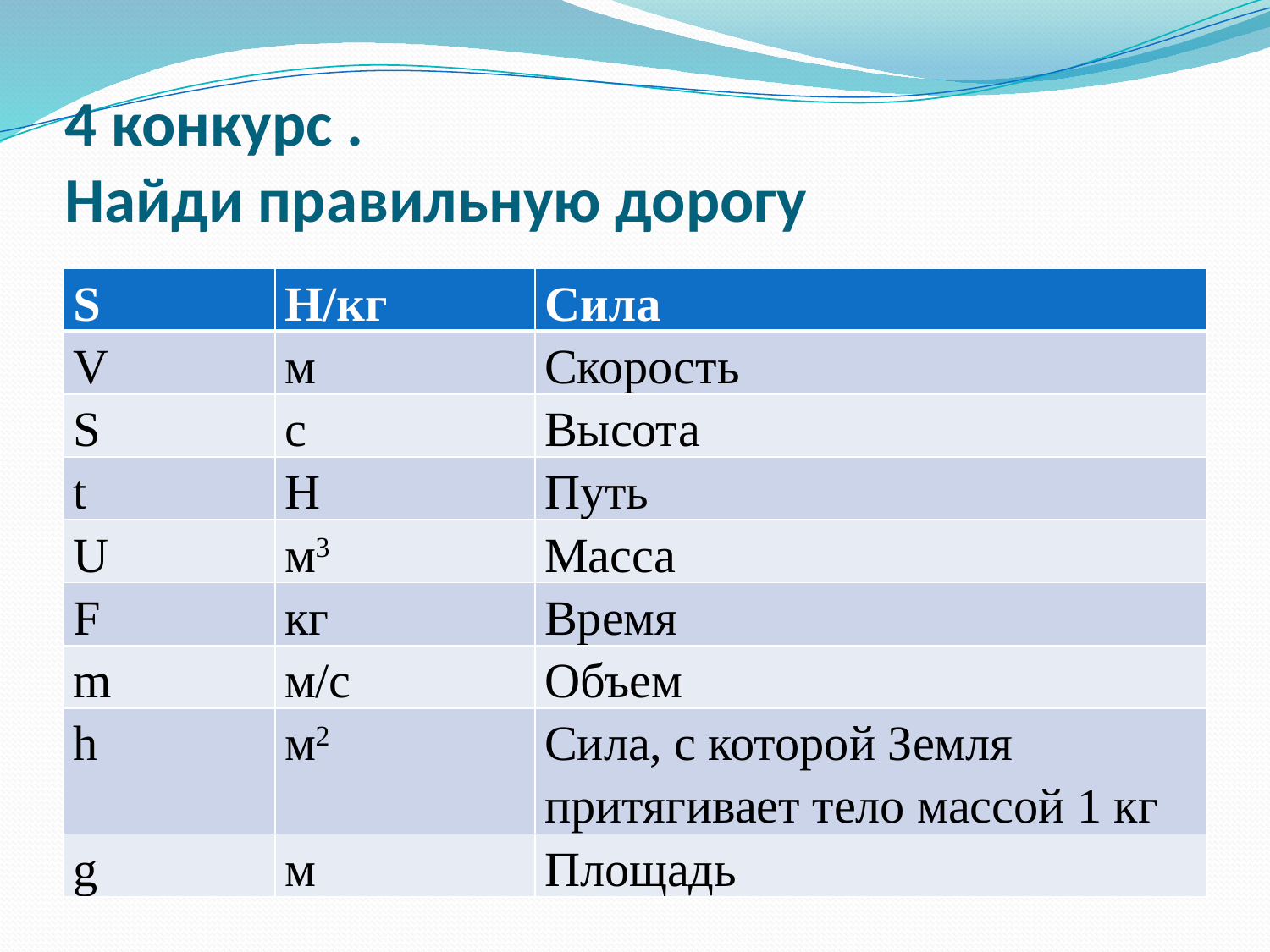

# 4 конкурс . Найди правильную дорогу
| S | Н/кг | Сила |
| --- | --- | --- |
| V | м | Скорость |
| S | с | Высота |
| t | Н | Путь |
| U | м3 | Масса |
| F | кг | Время |
| m | м/с | Объем |
| h | м2 | Сила, с которой Земля притягивает тело массой 1 кг |
| g | м | Площадь |